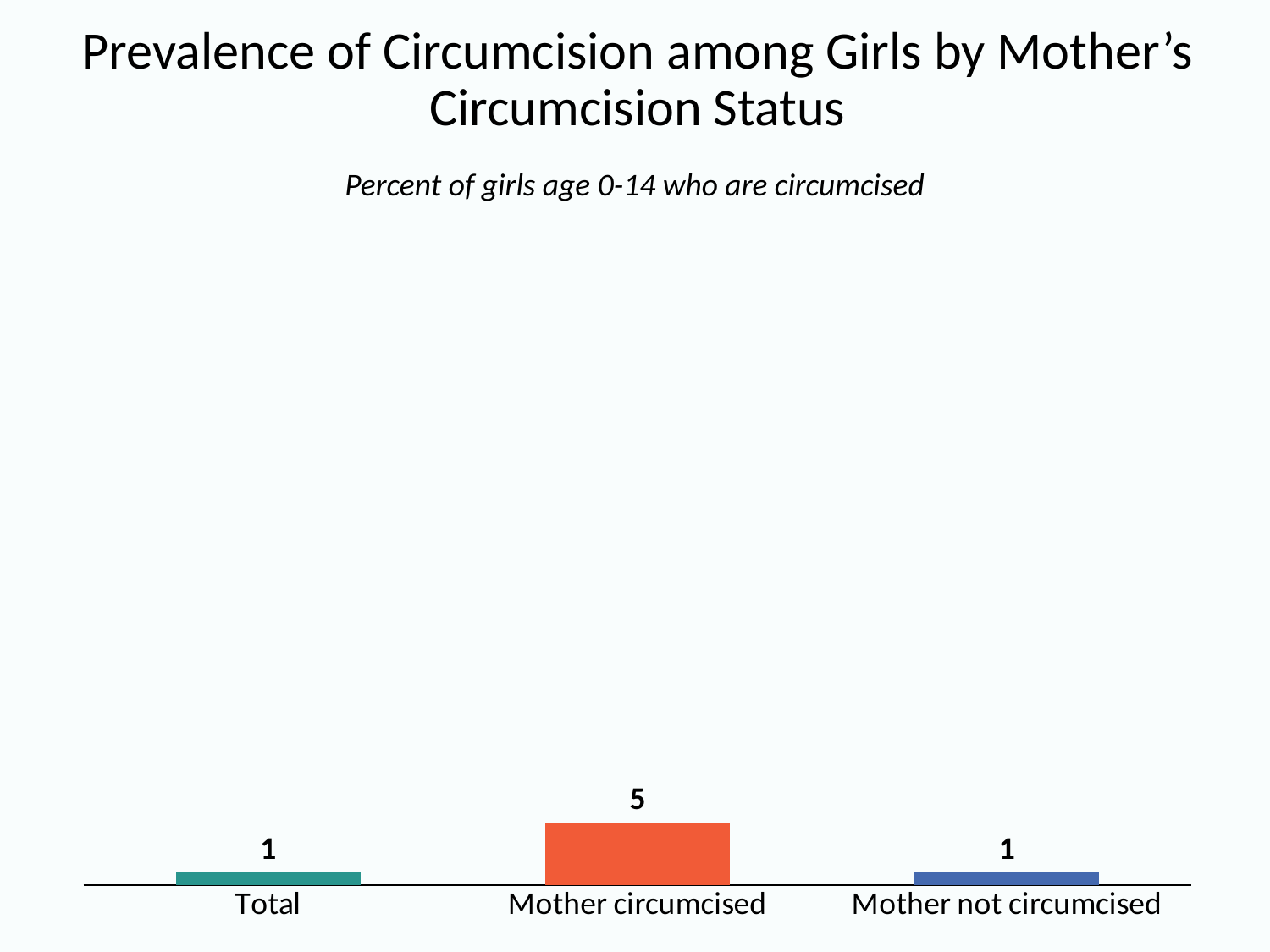

# Prevalence of Circumcision among Girls by Mother’s Circumcision Status
Percent of girls age 0-14 who are circumcised

### Chart

| Category | Series 1 |
|---|---|
| Total | 1.0 |
| Mother circumcised | 5.0 |
| Mother not circumcised | 1.0 |